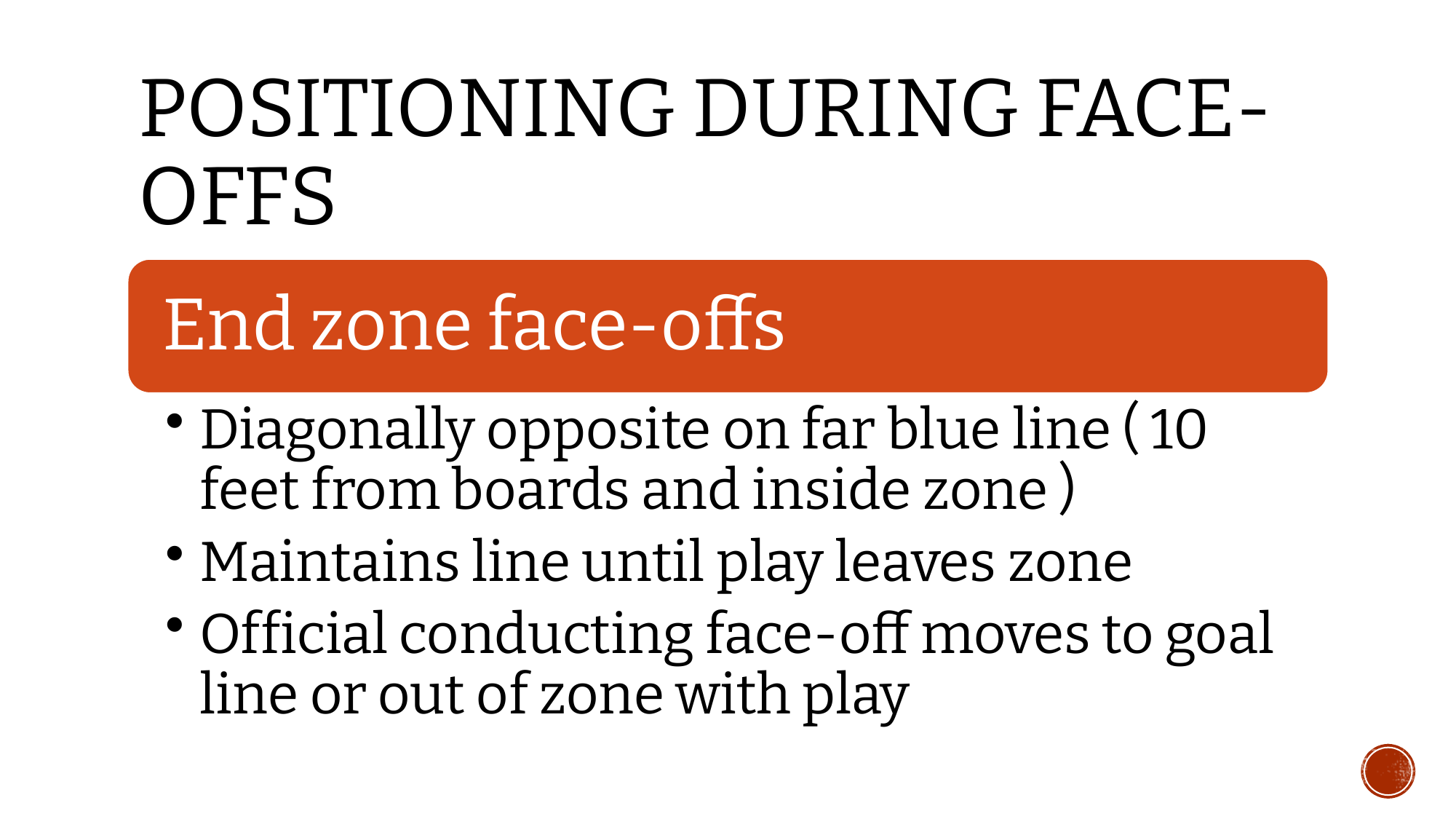

# Positioning During Face-offs
End zone face-offs
Diagonally opposite on far blue line ( 10 feet from boards and inside zone )
Maintains line until play leaves zone
Official conducting face-off moves to goal line or out of zone with play